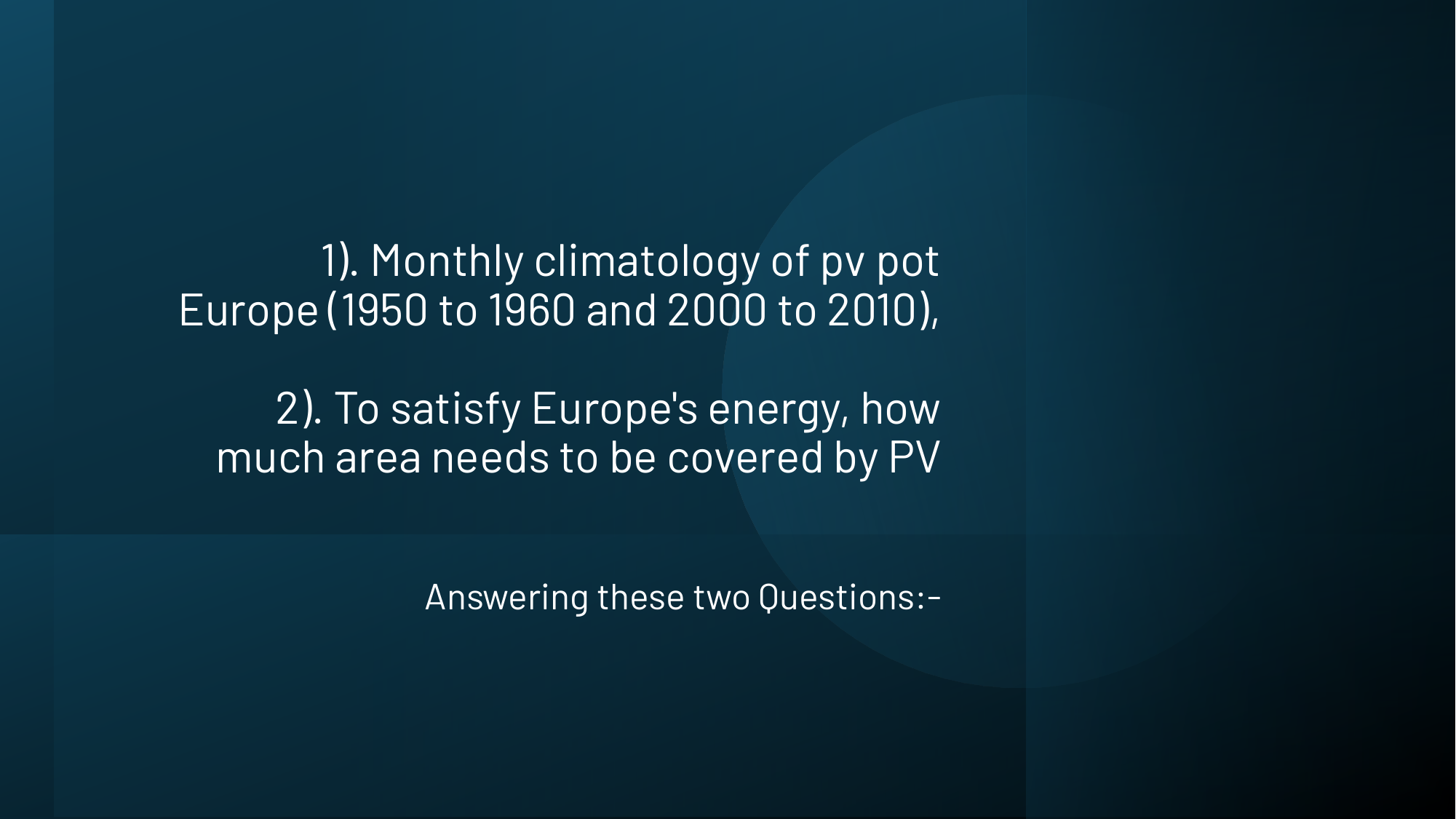

# 1). Monthly climatology of pv pot Europe (1950 to 1960 and 2000 to 2010), 2). To satisfy Europe's energy, how much area needs to be covered by PV

Answering these two Questions:-